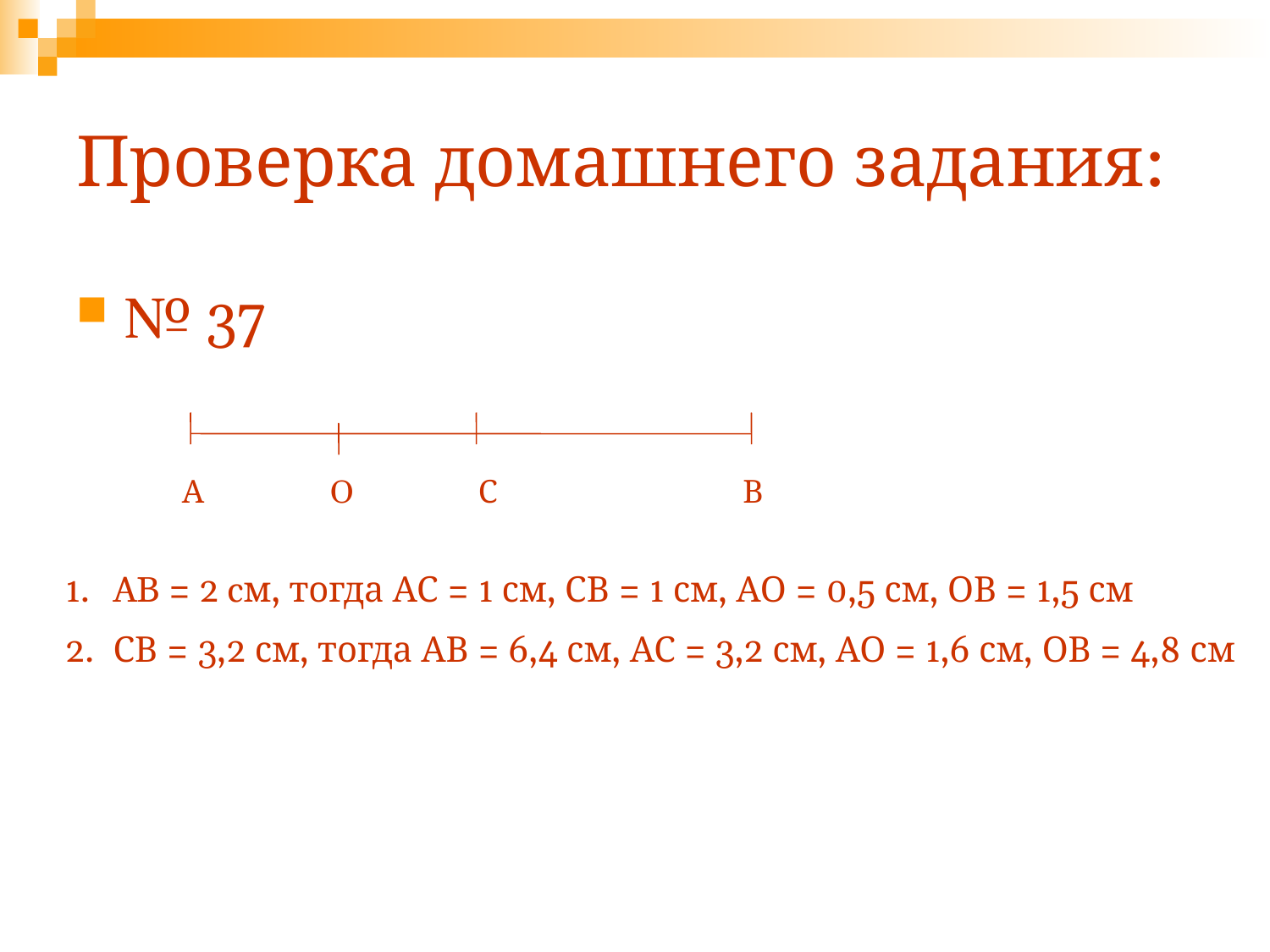

# Проверка домашнего задания:
№ 37

А
O
С
В
AB = 2 cм, тогда АС = 1 см, СВ = 1 см, АО = 0,5 см, ОВ = 1,5 см
СВ = 3,2 см, тогда АВ = 6,4 см, АС = 3,2 см, АО = 1,6 см, ОВ = 4,8 см